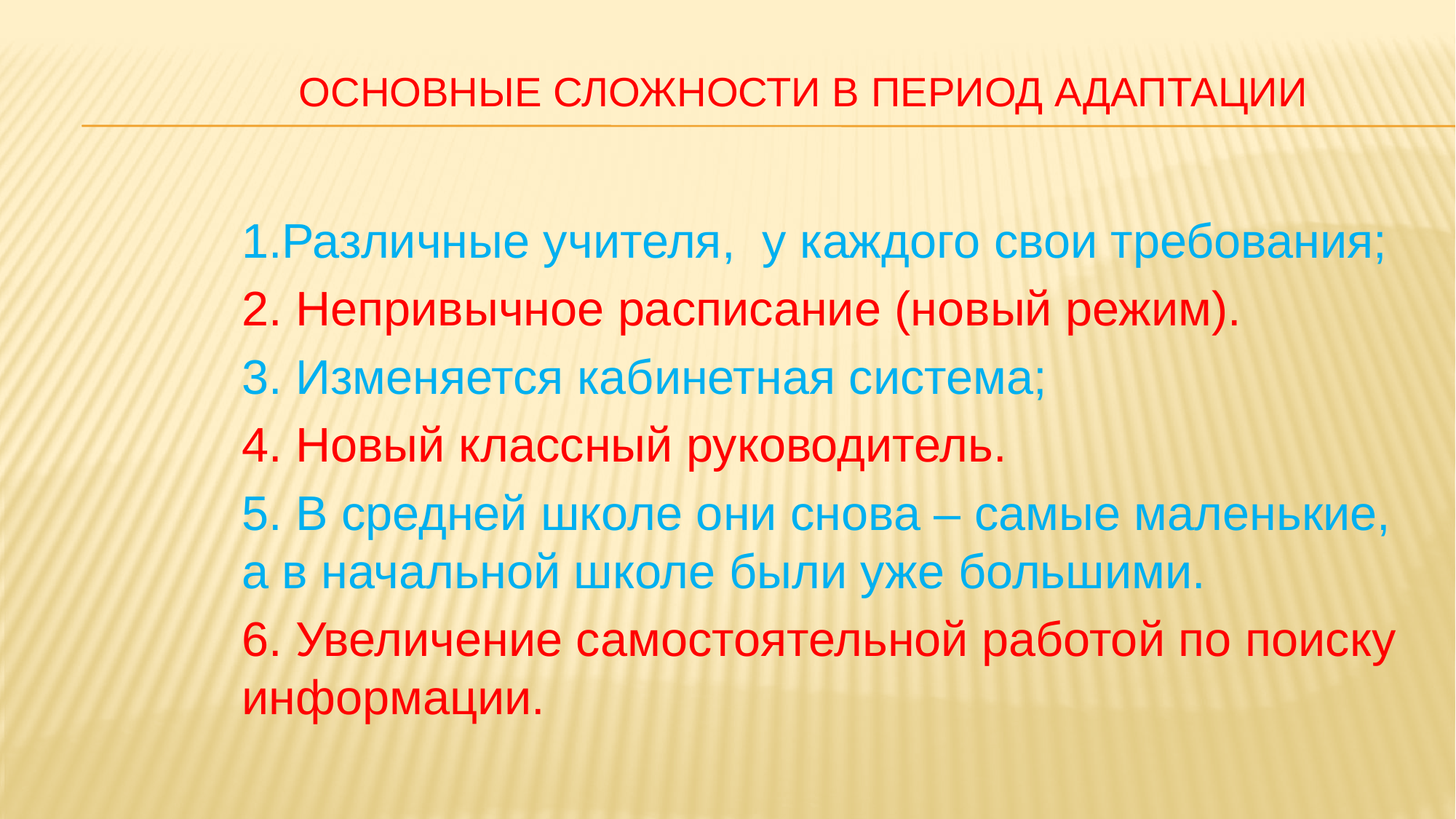

# Основные сложности в период адаптации

1.Различные учителя,  у каждого свои требования;
2. Непривычное расписание (новый режим).
3. Изменяется кабинетная система;
4. Новый классный руководитель.
5. В средней школе они снова – самые маленькие, а в начальной школе были уже большими.
6. Увеличение самостоятельной работой по поиску информации.